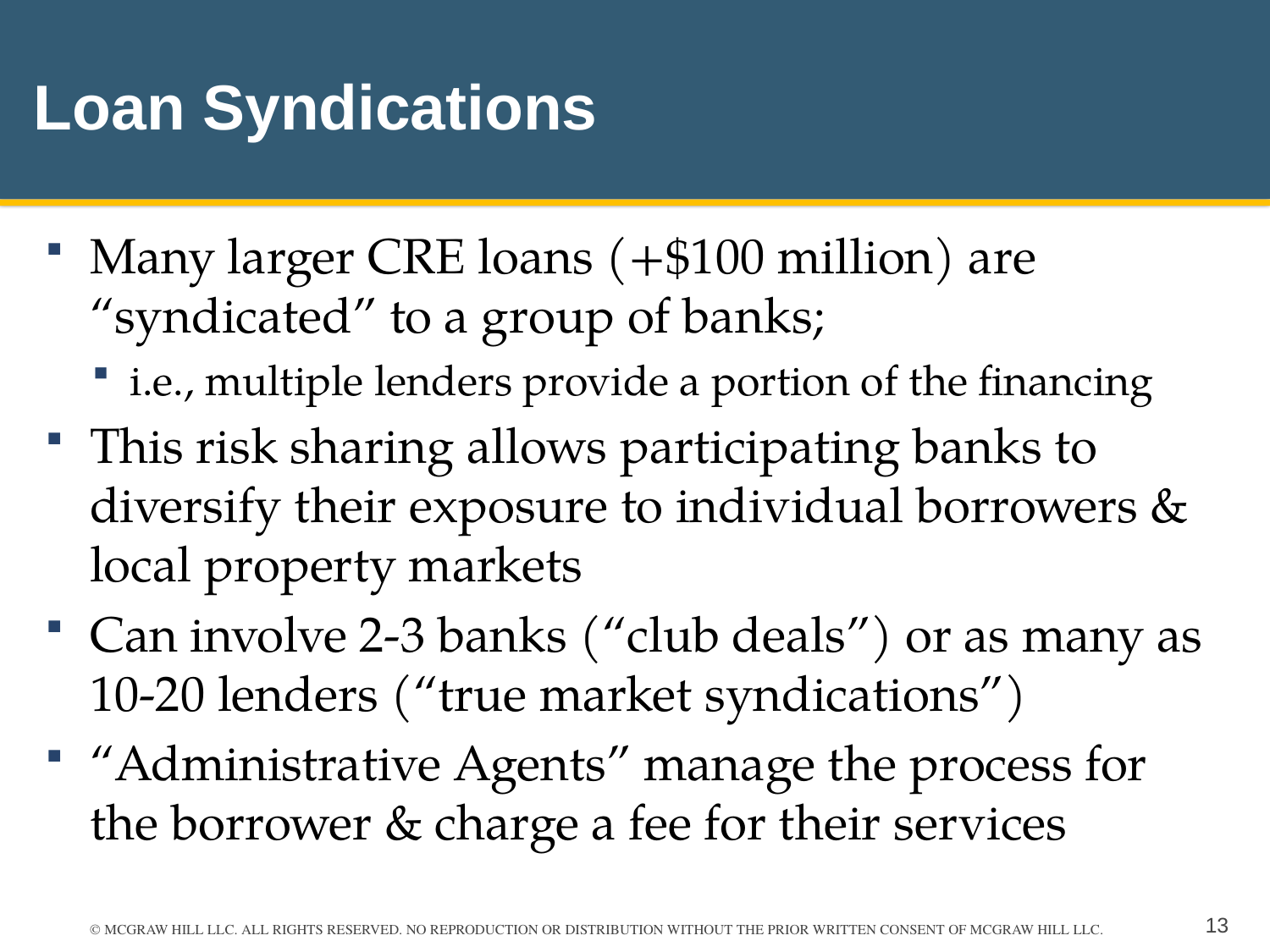

# Loan Syndications
Many larger CRE loans (+$100 million) are “syndicated” to a group of banks;
i.e., multiple lenders provide a portion of the financing
This risk sharing allows participating banks to diversify their exposure to individual borrowers & local property markets
Can involve 2-3 banks (“club deals”) or as many as 10-20 lenders (“true market syndications”)
“Administrative Agents” manage the process for the borrower & charge a fee for their services
© MCGRAW HILL LLC. ALL RIGHTS RESERVED. NO REPRODUCTION OR DISTRIBUTION WITHOUT THE PRIOR WRITTEN CONSENT OF MCGRAW HILL LLC.
13